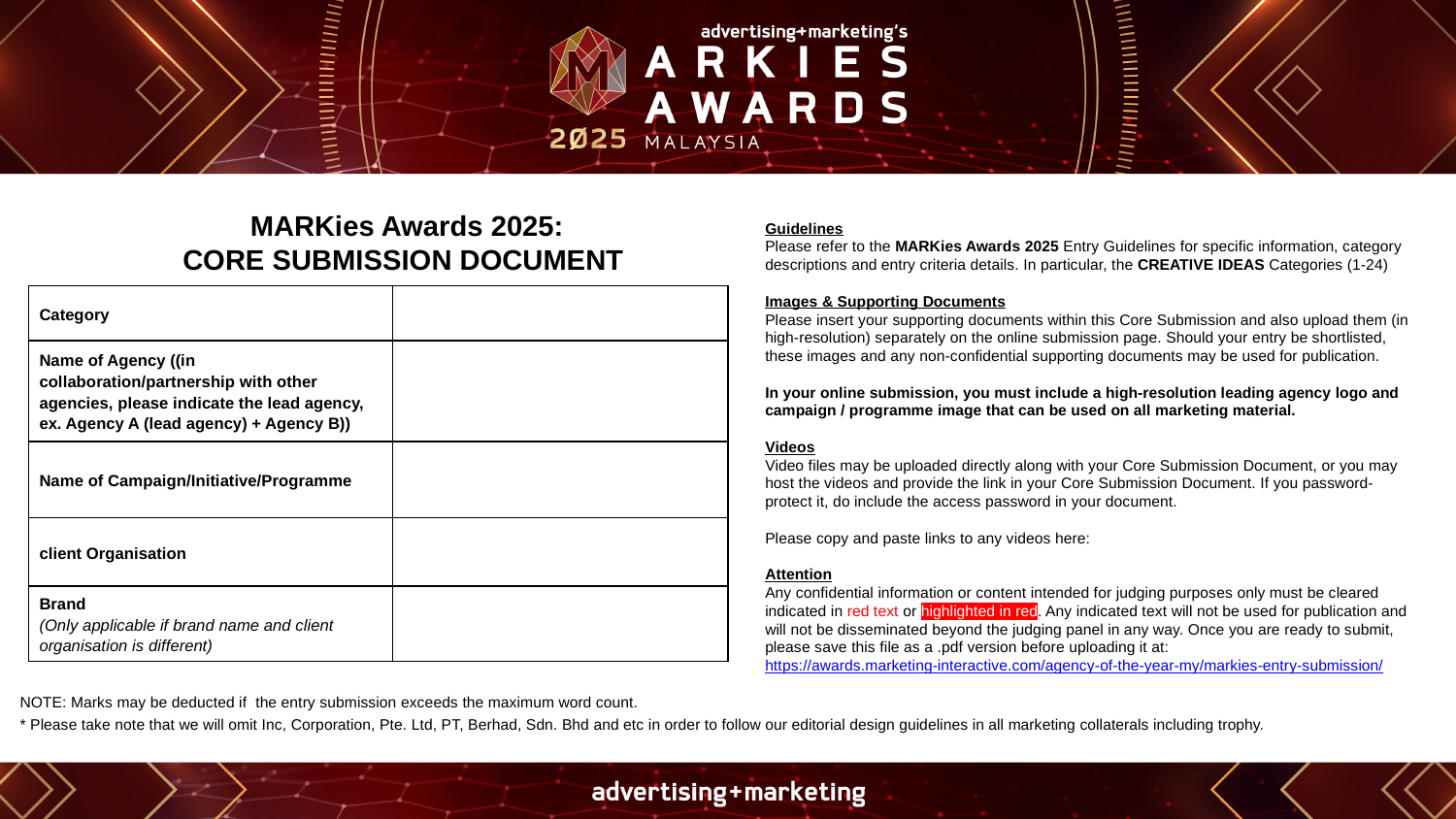

MARKies Awards 2025:
CORE SUBMISSION DOCUMENT
Guidelines
Please refer to the MARKies Awards 2025 Entry Guidelines for specific information, category descriptions and entry criteria details. In particular, the CREATIVE IDEAS Categories (1-24)

Images & Supporting Documents
Please insert your supporting documents within this Core Submission and also upload them (in high-resolution) separately on the online submission page. Should your entry be shortlisted, these images and any non-confidential supporting documents may be used for publication.

In your online submission, you must include a high-resolution leading agency logo and campaign / programme image that can be used on all marketing material.

Videos
Video files may be uploaded directly along with your Core Submission Document, or you may host the videos and provide the link in your Core Submission Document. If you password-protect it, do include the access password in your document.
Please copy and paste links to any videos here:

Attention
Any confidential information or content intended for judging purposes only must be cleared indicated in red text or highlighted in red. Any indicated text will not be used for publication and will not be disseminated beyond the judging panel in any way. Once you are ready to submit, please save this file as a .pdf version before uploading it at: https://awards.marketing-interactive.com/agency-of-the-year-my/markies-entry-submission/
| Category |  |
| --- | --- |
| Name of Agency ((in collaboration/partnership with other agencies, please indicate the lead agency, ex. Agency A (lead agency) + Agency B)) |  |
| Name of Campaign/Initiative/Programme |  |
| client Organisation |  |
| Brand (Only applicable if brand name and client organisation is different) |  |
NOTE: Marks may be deducted if  the entry submission exceeds the maximum word count.
* Please take note that we will omit Inc, Corporation, Pte. Ltd, PT, Berhad, Sdn. Bhd and etc in order to follow our editorial design guidelines in all marketing collaterals including trophy.